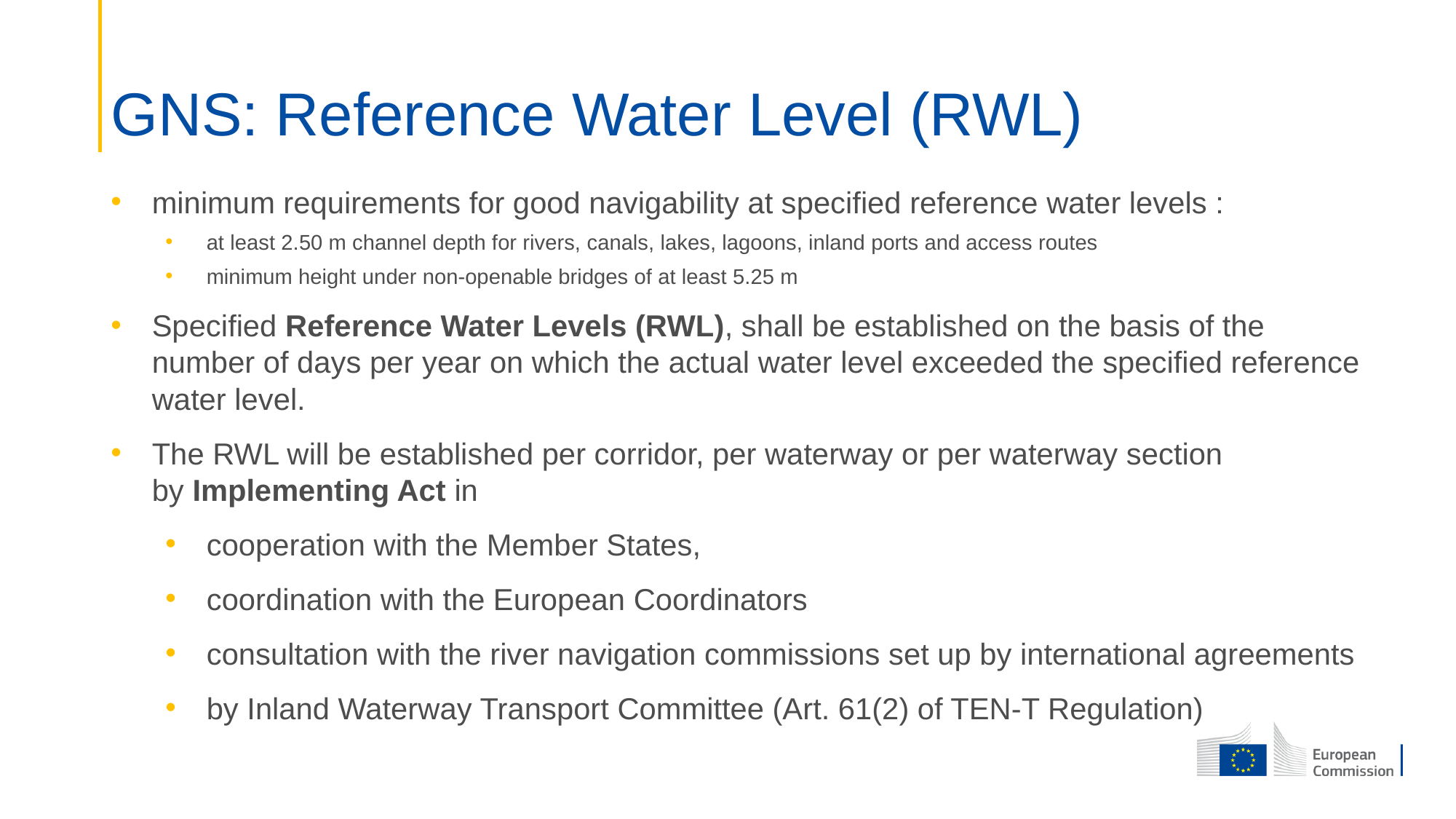

# GNS: Reference Water Level (RWL)
minimum requirements for good navigability at specified reference water levels :
at least 2.50 m channel depth for rivers, canals, lakes, lagoons, inland ports and access routes
minimum height under non-openable bridges of at least 5.25 m
Specified Reference Water Levels (RWL), shall be established on the basis of the number of days per year on which the actual water level exceeded the specified reference water level.
The RWL will be established per corridor, per waterway or per waterway section
by Implementing Act in
cooperation with the Member States,
coordination with the European Coordinators
consultation with the river navigation commissions set up by international agreements
by Inland Waterway Transport Committee (Art. 61(2) of TEN-T Regulation)